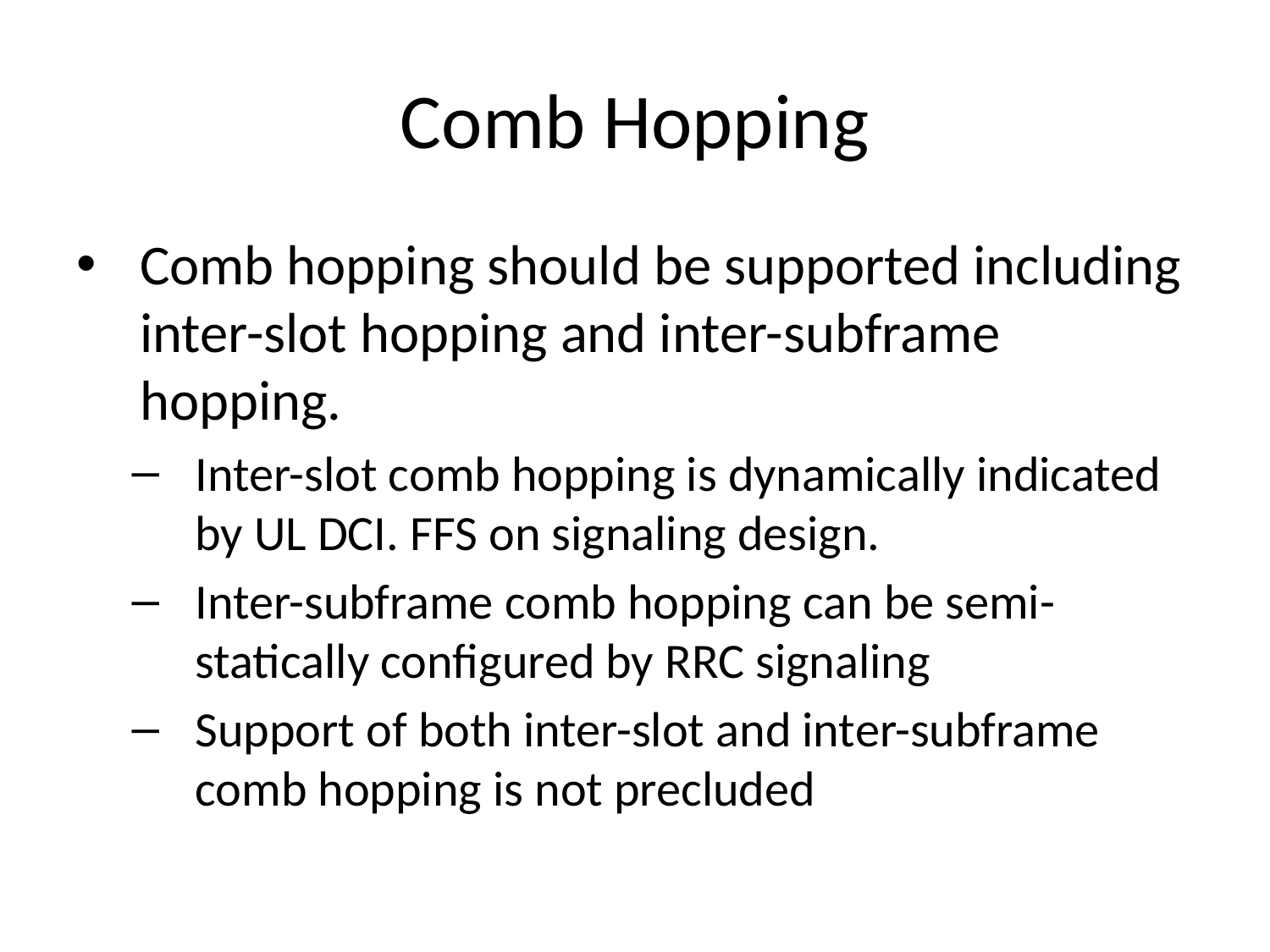

# Comb Hopping
Comb hopping should be supported including inter-slot hopping and inter-subframe hopping.
Inter-slot comb hopping is dynamically indicated by UL DCI. FFS on signaling design.
Inter-subframe comb hopping can be semi-statically configured by RRC signaling
Support of both inter-slot and inter-subframe comb hopping is not precluded